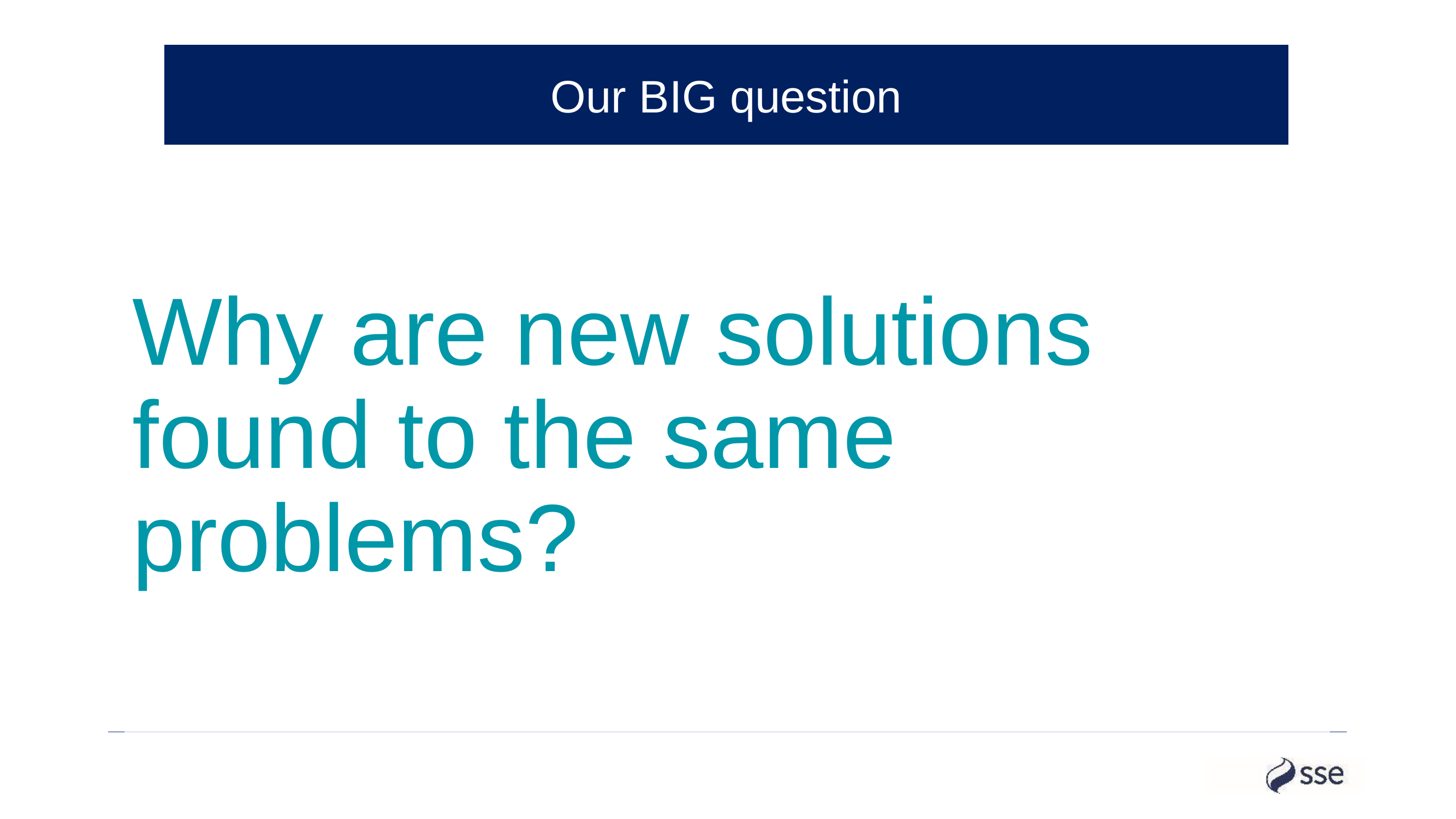

Our BIG question
Why are new solutions found to the same problems?